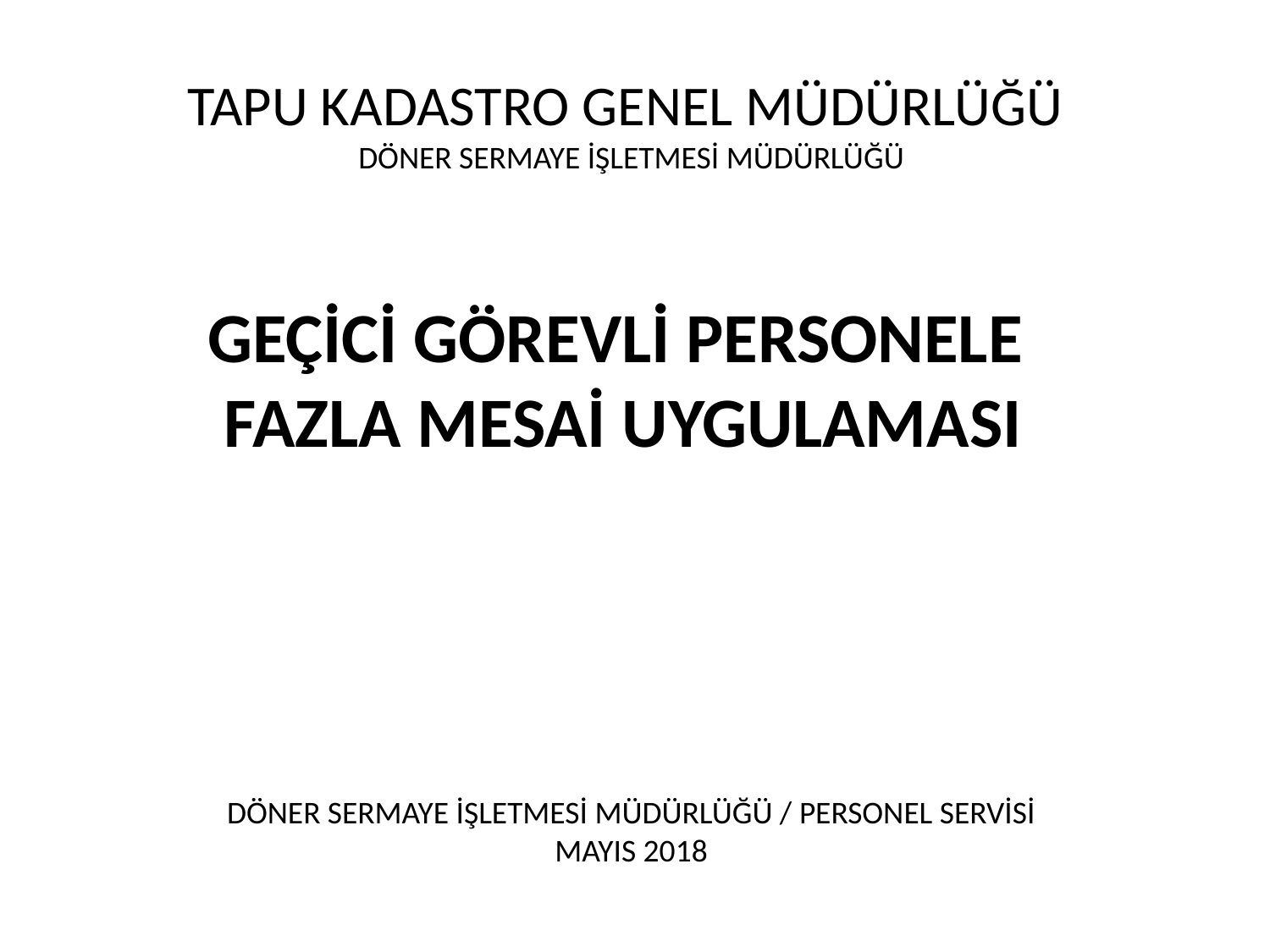

TAPU KADASTRO GENEL MÜDÜRLÜĞÜ
DÖNER SERMAYE İŞLETMESİ MÜDÜRLÜĞÜ
GEÇİCİ GÖREVLİ PERSONELE
FAZLA MESAİ UYGULAMASI
DÖNER SERMAYE İŞLETMESİ MÜDÜRLÜĞÜ / PERSONEL SERVİSİ
MAYIS 2018